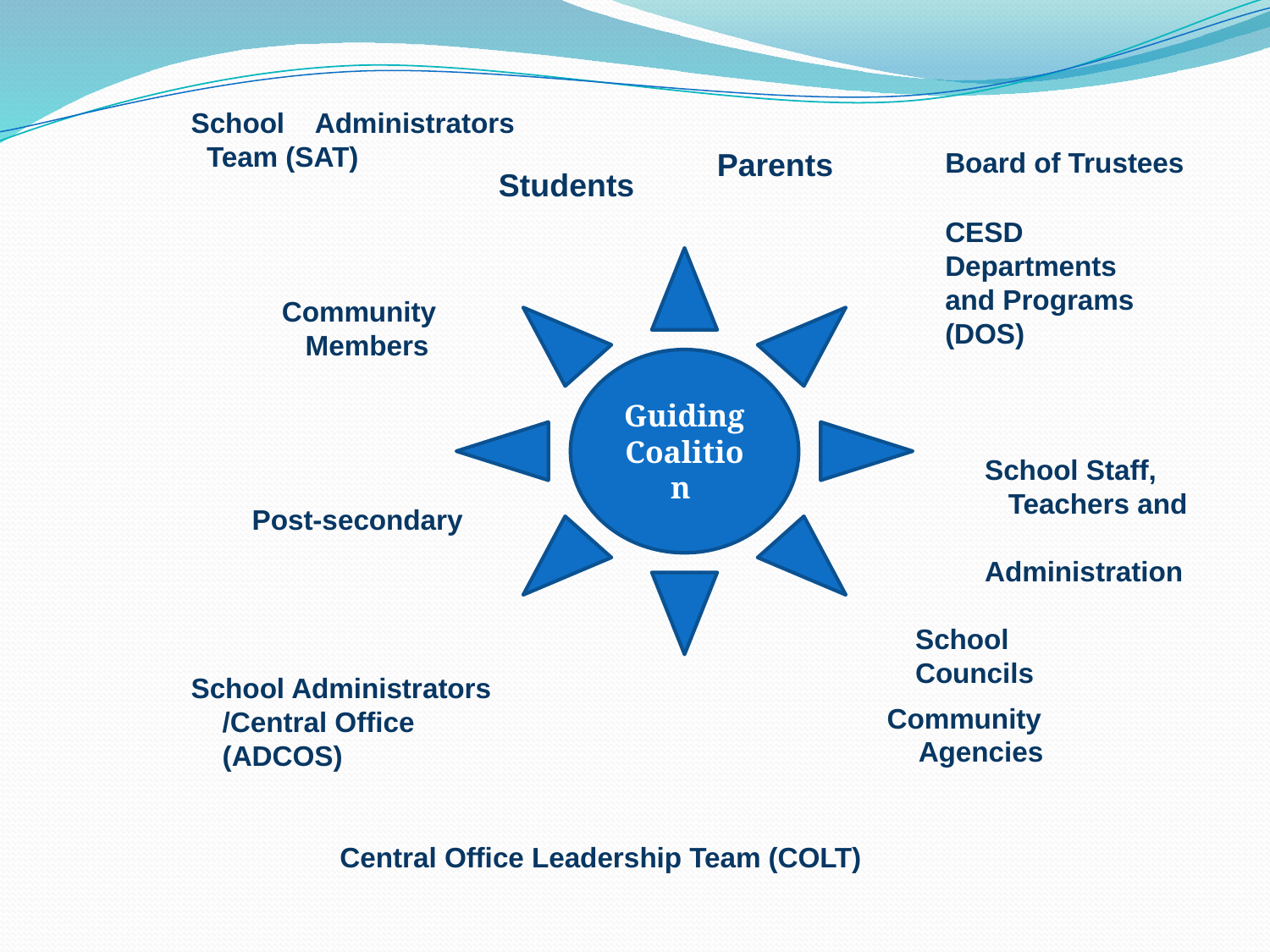

School    Administrators
  Team (SAT)
Parents
Board of Trustees
Students
CESD Departments  and Programs (DOS)
Guiding Coalition
Community
   Members
School Staff,
   Teachers and
   Administration
Post-secondary
School Councils
School Administrators
    /Central Office
    (ADCOS)
Community
    Agencies
Central Office Leadership Team (COLT)